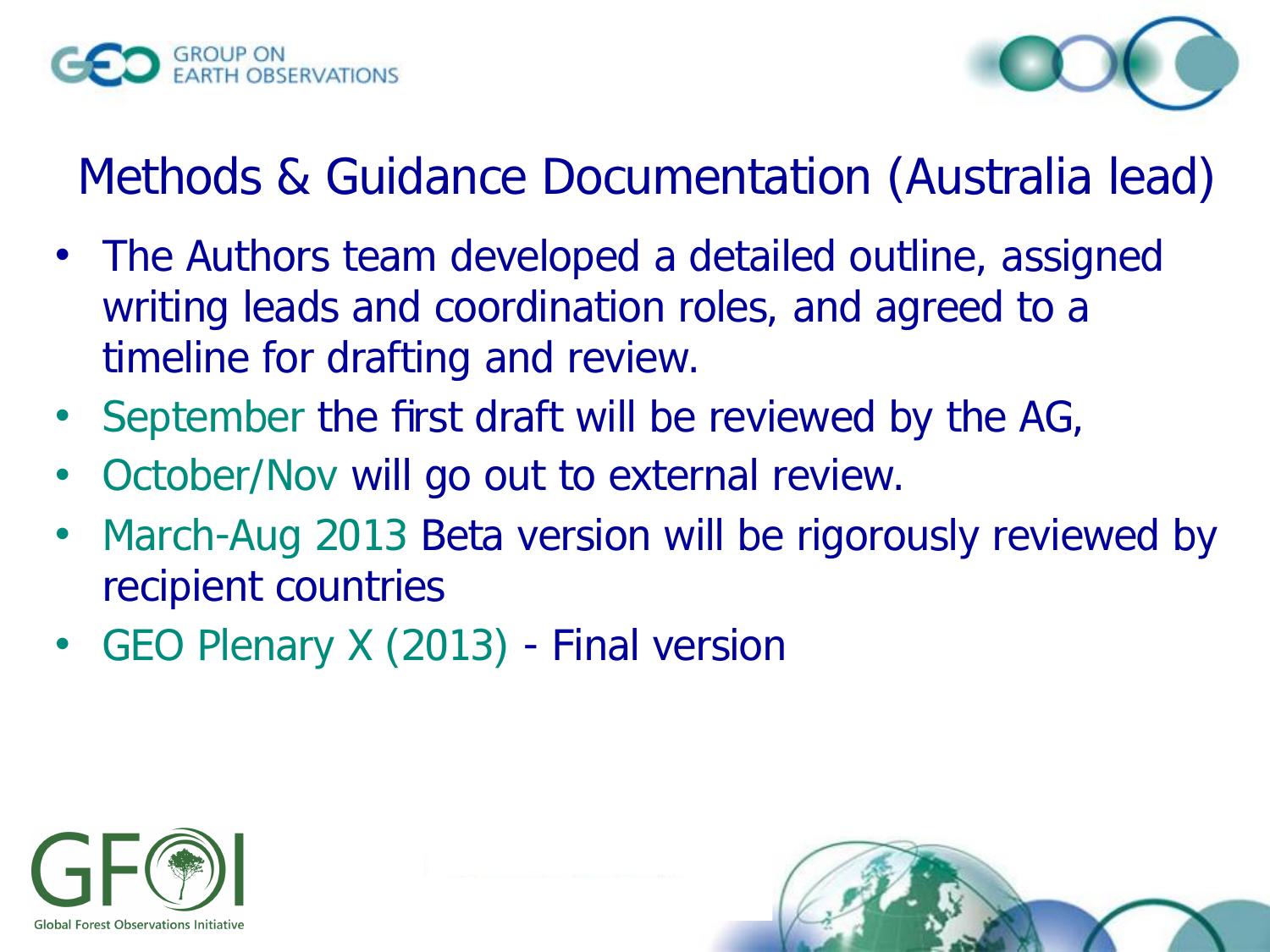

# Methods & Guidance Documentation (Australia lead)
The Authors team developed a detailed outline, assigned writing leads and coordination roles, and agreed to a timeline for drafting and review.
September the first draft will be reviewed by the AG,
October/Nov will go out to external review.
March-Aug 2013 Beta version will be rigorously reviewed by recipient countries
GEO Plenary X (2013) - Final version

© GEO Secretariat